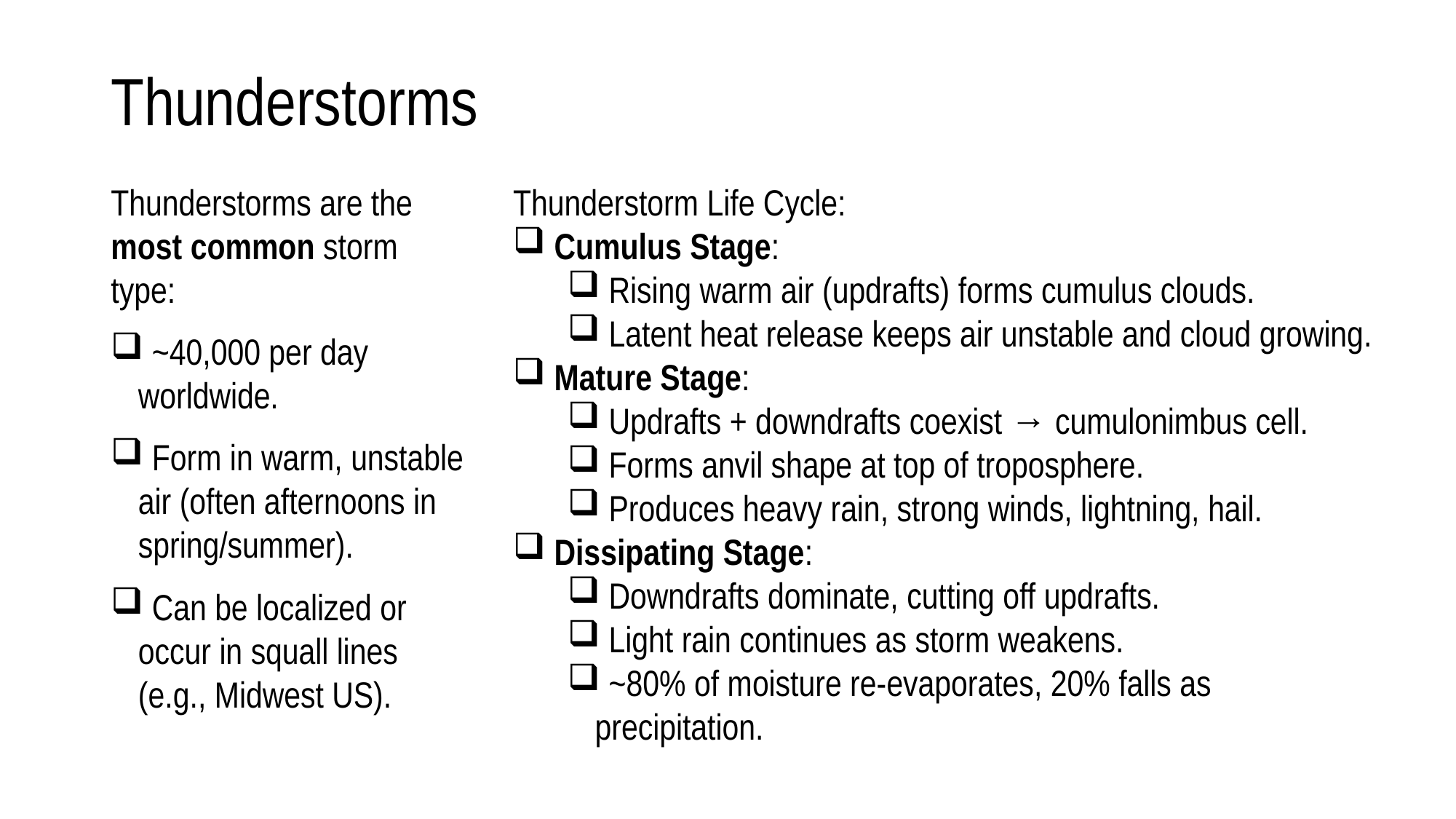

# Thunderstorms
Thunderstorm Life Cycle:
 Cumulus Stage:
 Rising warm air (updrafts) forms cumulus clouds.
 Latent heat release keeps air unstable and cloud growing.
 Mature Stage:
 Updrafts + downdrafts coexist → cumulonimbus cell.
 Forms anvil shape at top of troposphere.
 Produces heavy rain, strong winds, lightning, hail.
 Dissipating Stage:
 Downdrafts dominate, cutting off updrafts.
 Light rain continues as storm weakens.
 ~80% of moisture re-evaporates, 20% falls as precipitation.
Thunderstorms are the most common storm type:
 ~40,000 per day worldwide.
 Form in warm, unstable air (often afternoons in spring/summer).
 Can be localized or occur in squall lines (e.g., Midwest US).